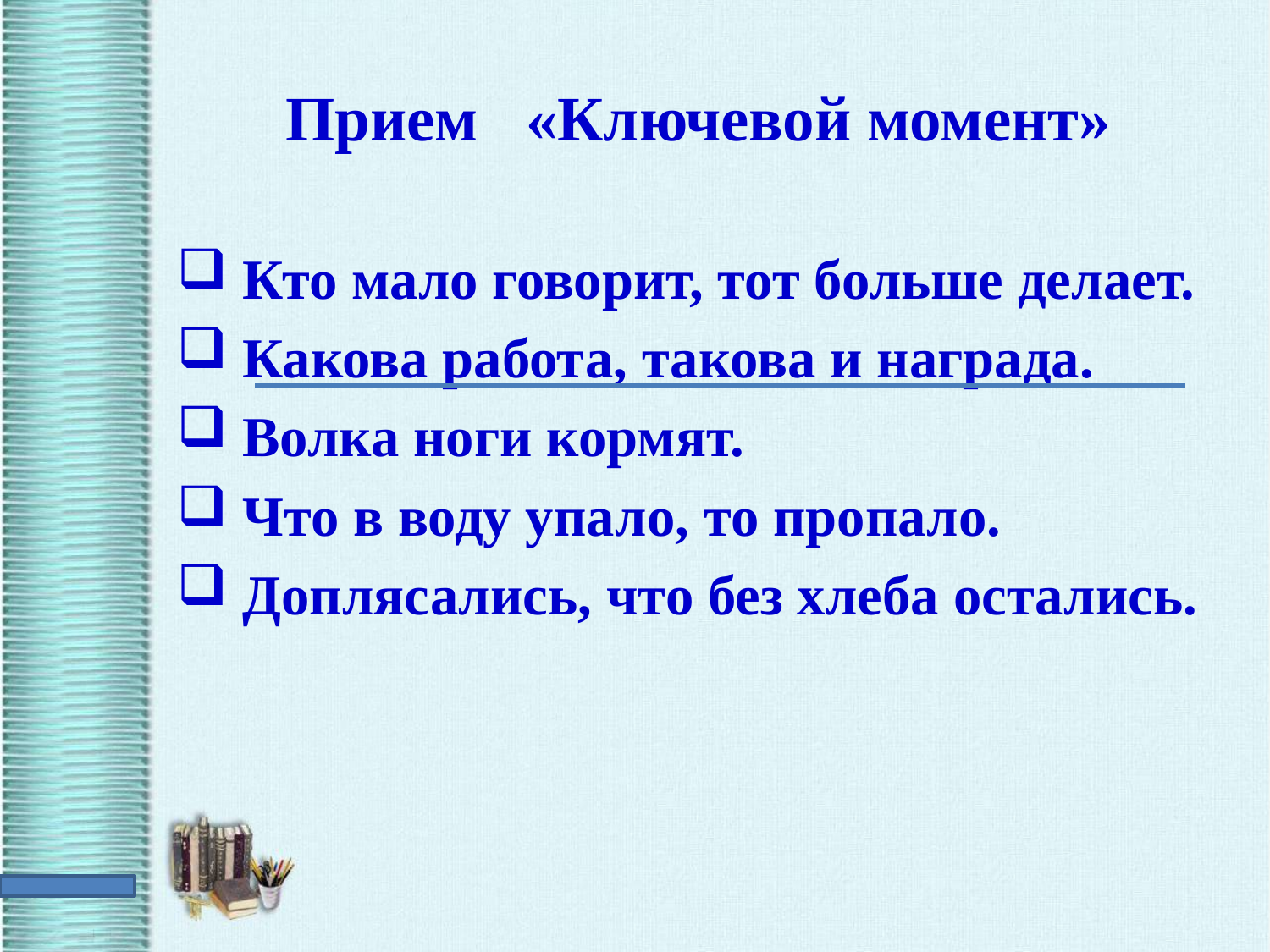

# Прием   «Ключевой момент»
 Кто мало говорит, тот больше делает.
 Какова работа, такова и награда.
 Волка ноги кормят.
 Что в воду упало, то пропало.
 Доплясались, что без хлеба остались.